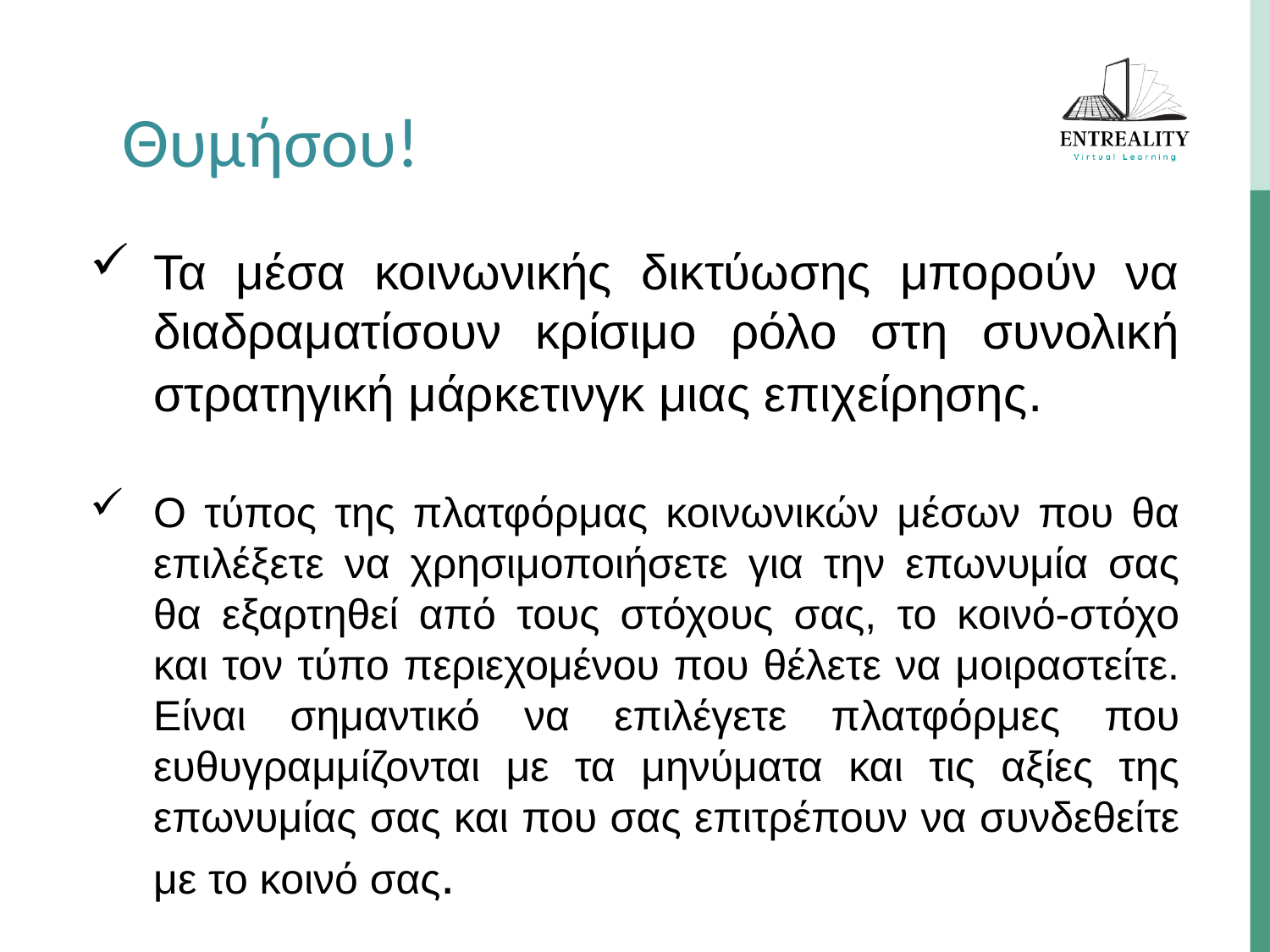

Θυμήσου!
Τα μέσα κοινωνικής δικτύωσης μπορούν να διαδραματίσουν κρίσιμο ρόλο στη συνολική στρατηγική μάρκετινγκ μιας επιχείρησης.

Ο τύπος της πλατφόρμας κοινωνικών μέσων που θα επιλέξετε να χρησιμοποιήσετε για την επωνυμία σας θα εξαρτηθεί από τους στόχους σας, το κοινό-στόχο και τον τύπο περιεχομένου που θέλετε να μοιραστείτε. Είναι σημαντικό να επιλέγετε πλατφόρμες που ευθυγραμμίζονται με τα μηνύματα και τις αξίες της επωνυμίας σας και που σας επιτρέπουν να συνδεθείτε με το κοινό σας.